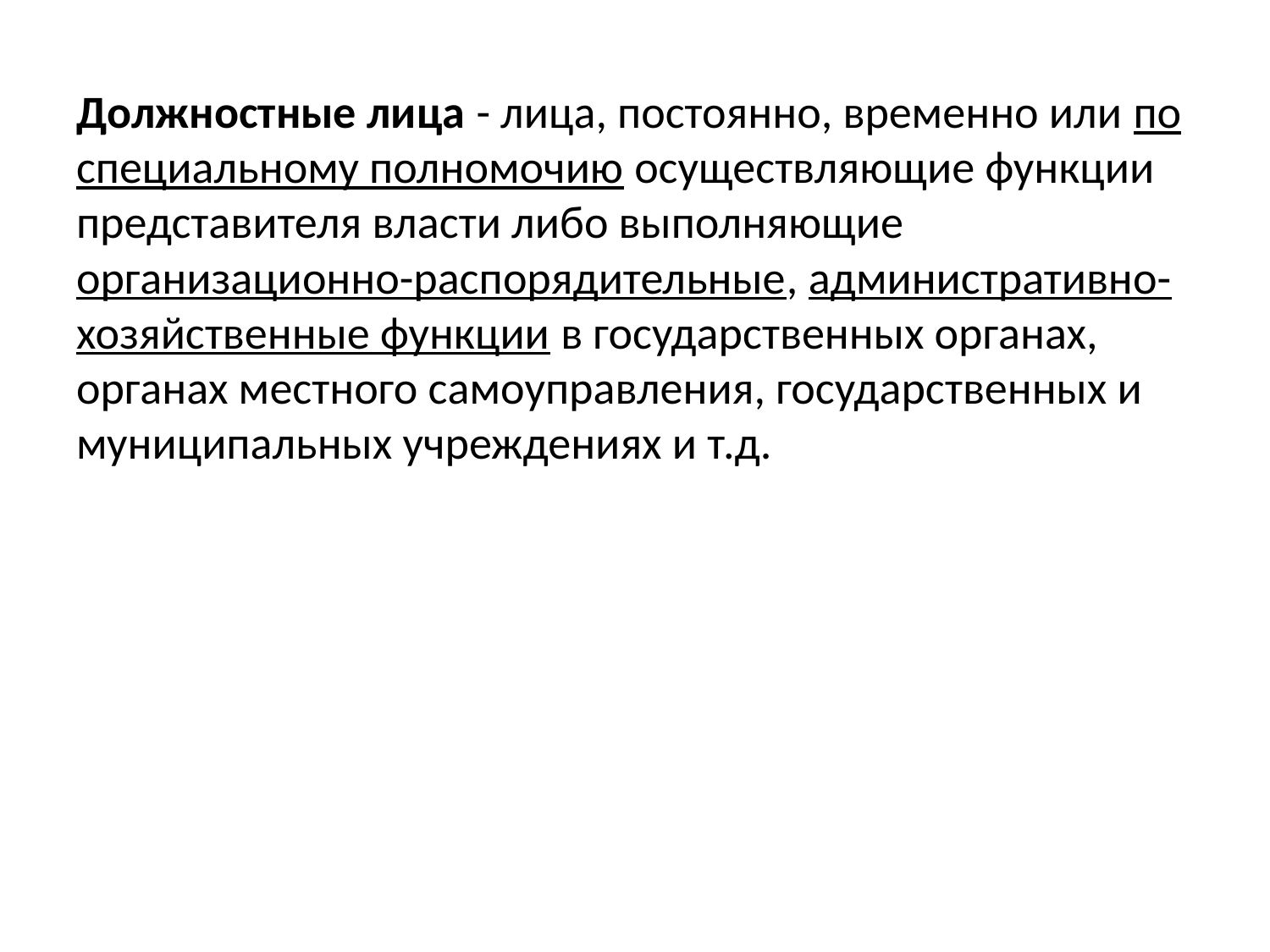

Должностные лица - лица, постоянно, временно или по специальному полномочию осуществляющие функции представителя власти либо выполняющие организационно-распорядительные, административно-хозяйственные функции в государственных органах, органах местного самоуправления, государственных и муниципальных учреждениях и т.д.